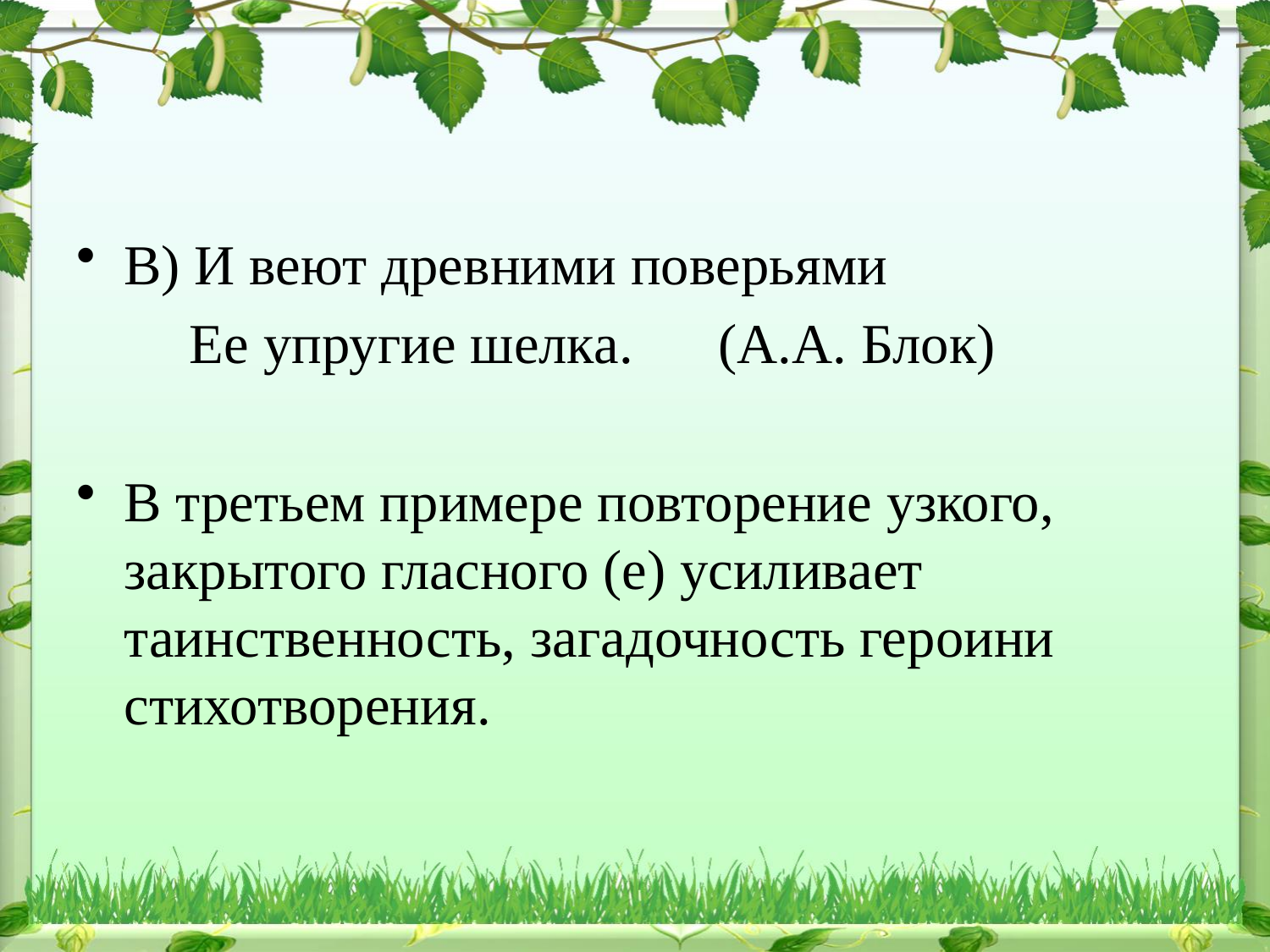

#
В) И веют древними поверьями
        Ее упругие шелка.      (А.А. Блок)

В третьем примере повторение узкого, закрытого гласного (е) усиливает таинственность, загадочность героини стихотворения.